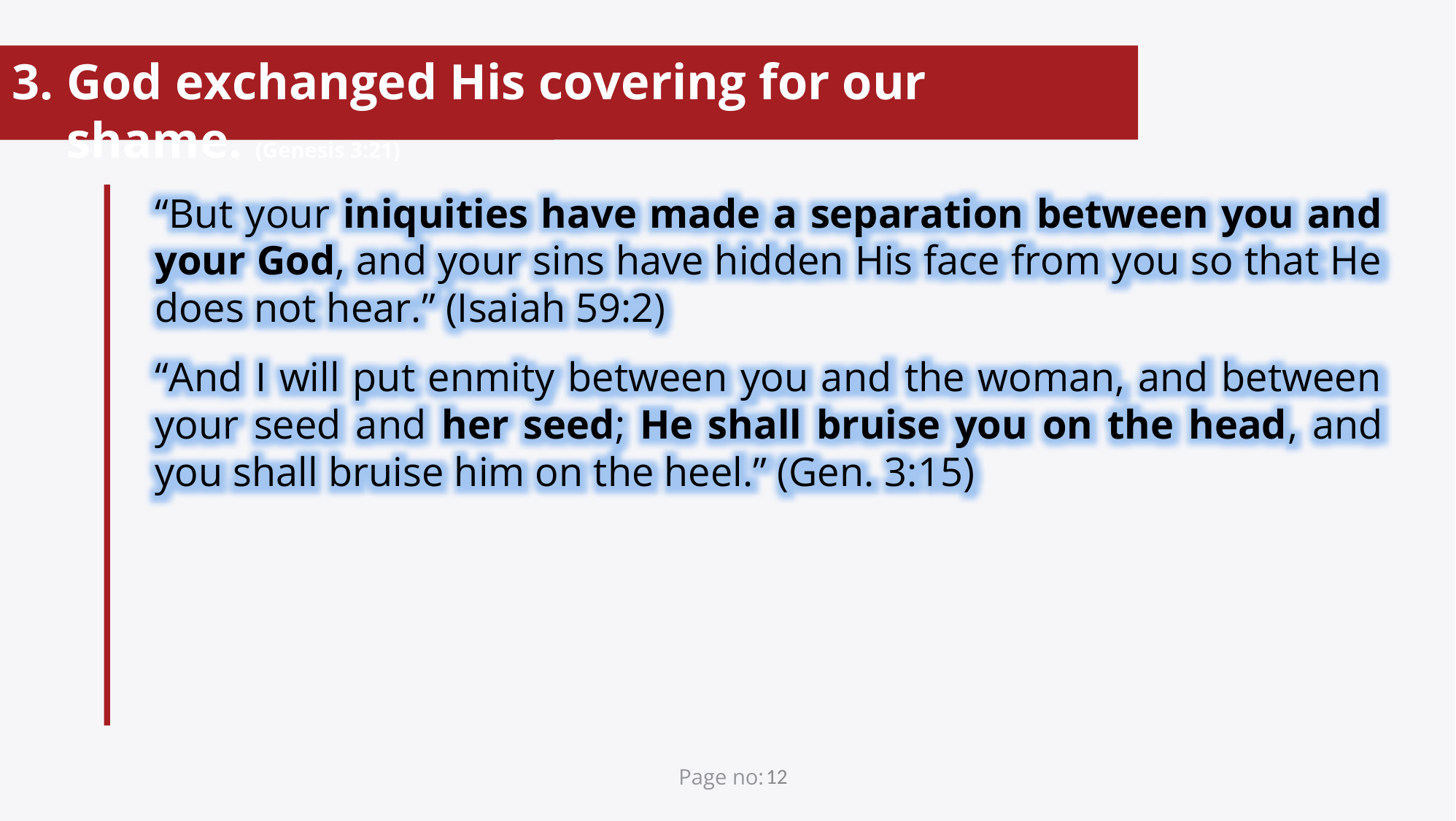

God exchanged His covering for our shame. (Genesis 3:21)

“But your iniquities have made a separation between you and your God, and your sins have hidden His face from you so that He does not hear.” (Isaiah 59:2)
“And I will put enmity between you and the woman, and between your seed and her seed; He shall bruise you on the head, and you shall bruise him on the heel.” (Gen. 3:15)